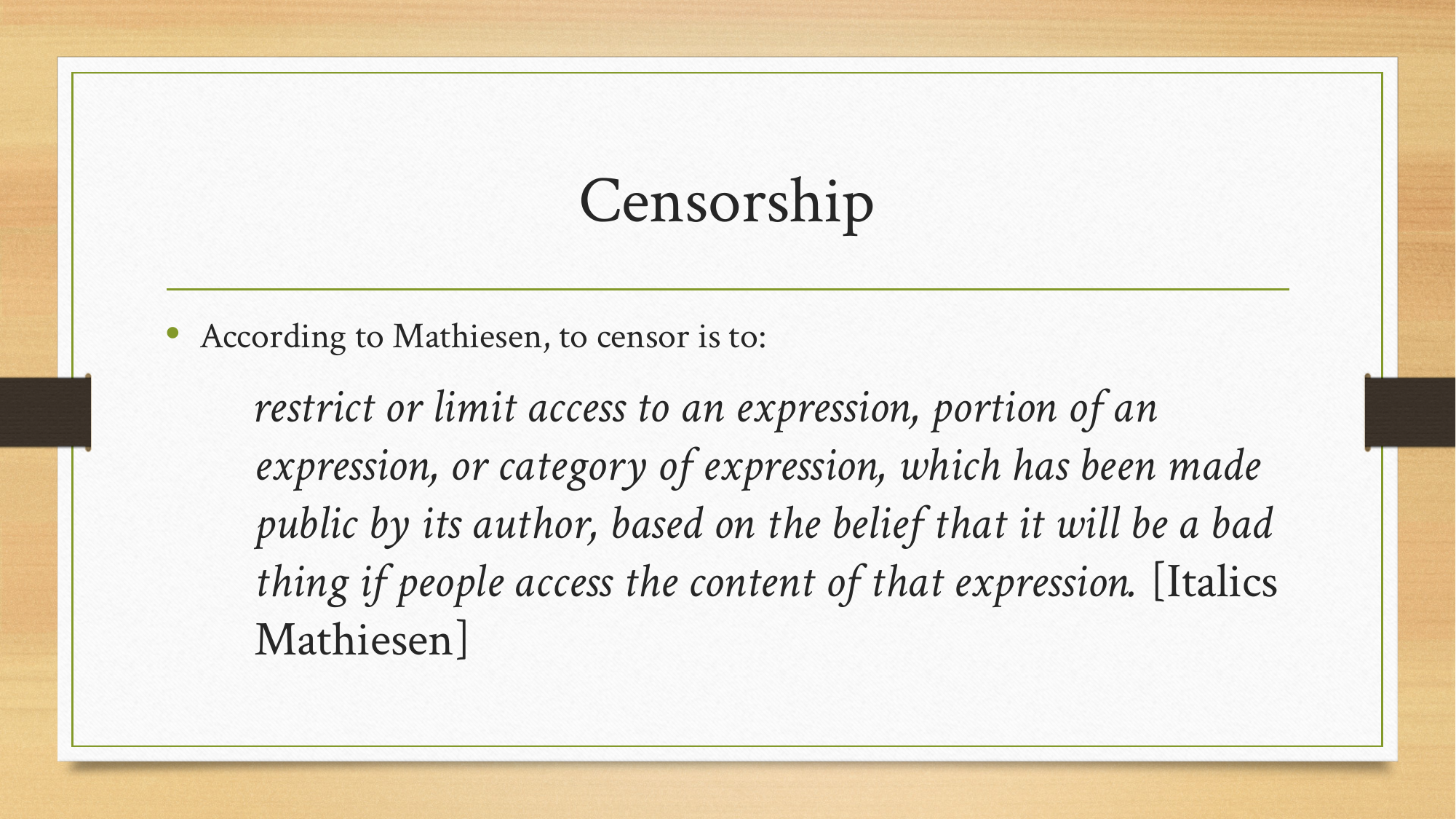

# Censorship
According to Mathiesen, to censor is to:
   restrict or limit access to an expression, portion of an expression, or category of expression, which has been made public by its author, based on the belief that it will be a bad thing if people access the content of that expression. [Italics Mathiesen]